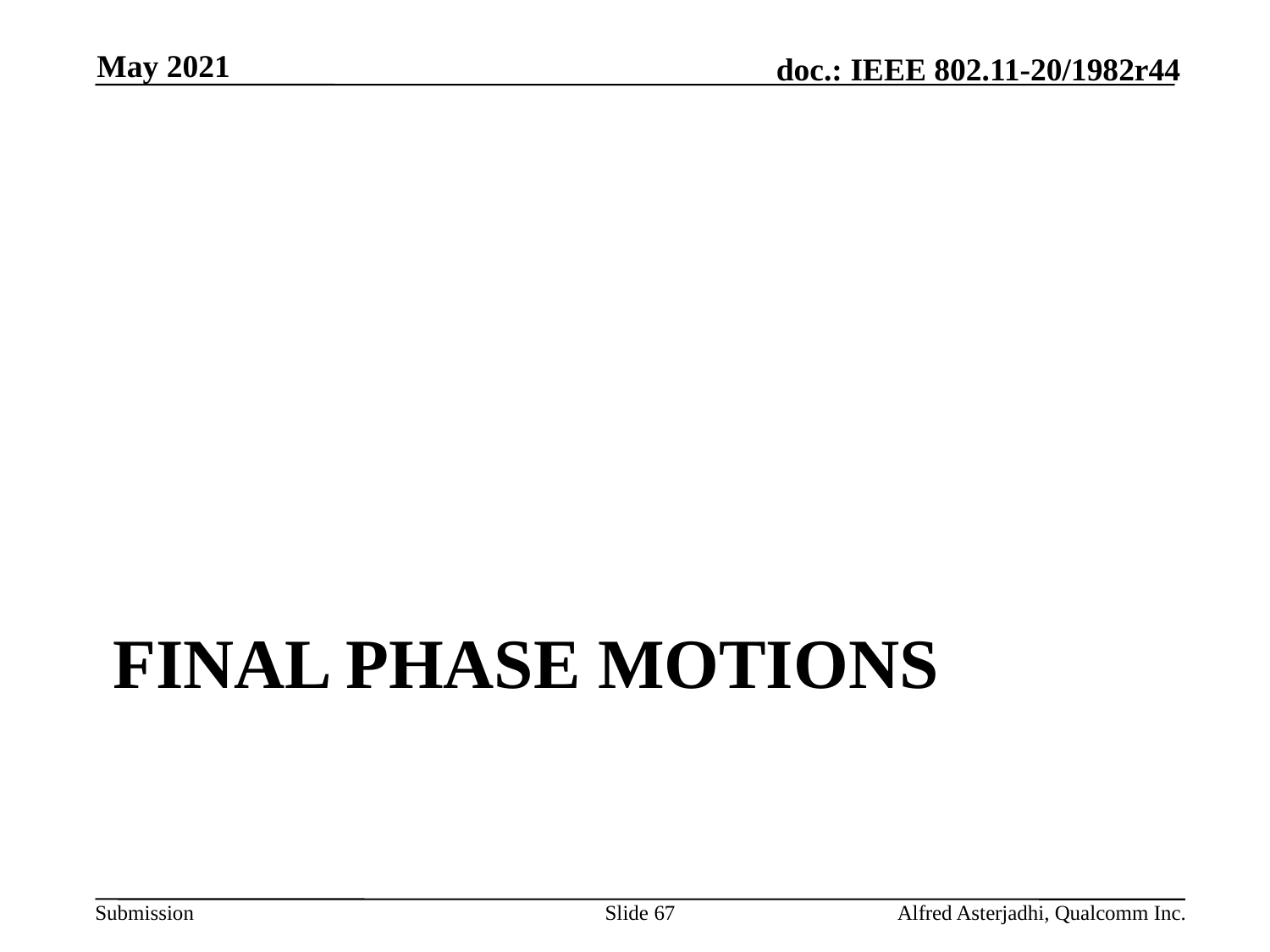

May 2021

# Final Phase motions
Slide 67
Alfred Asterjadhi, Qualcomm Inc.